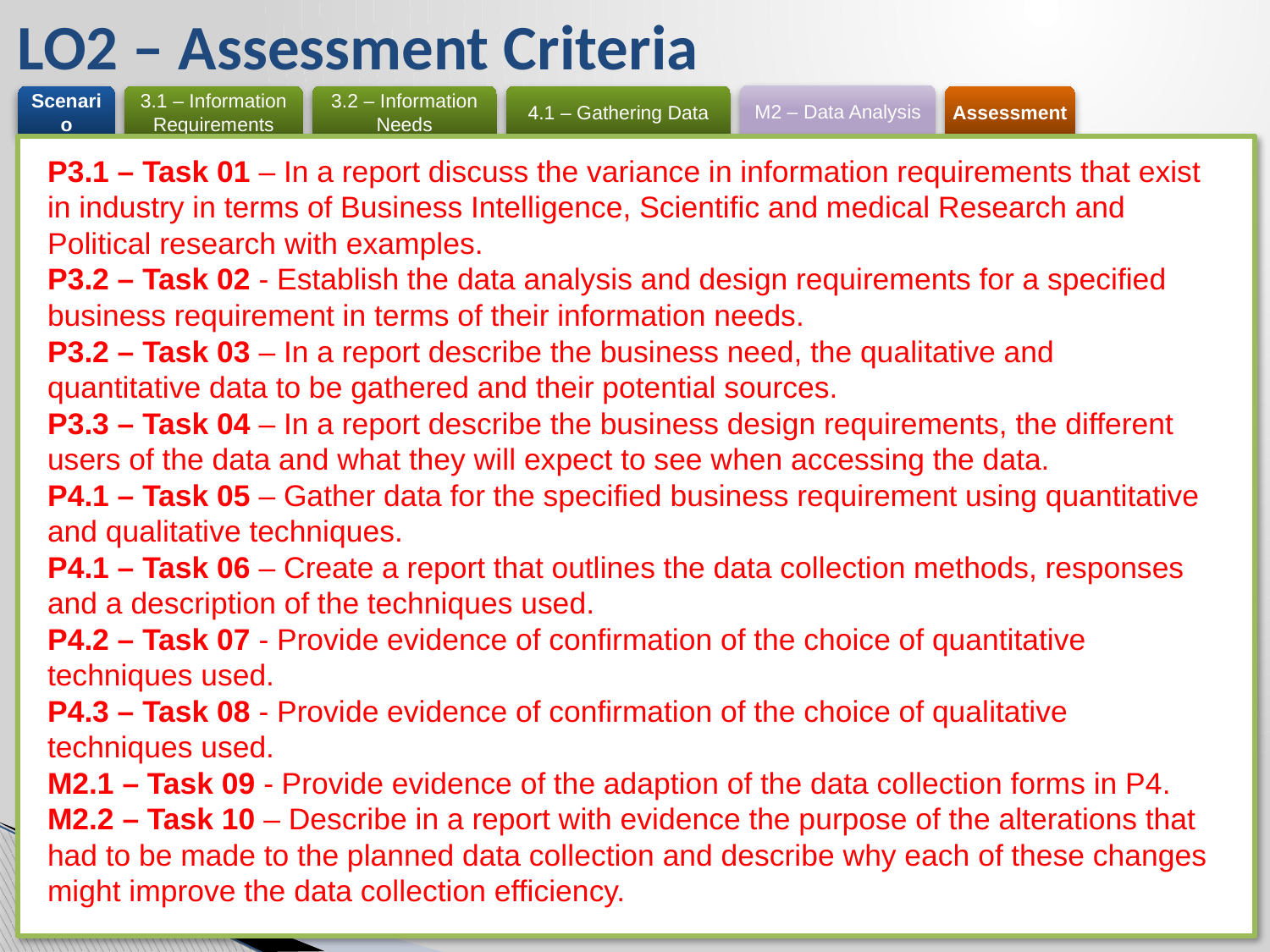

# LO2 – Assessment Criteria
P3.1 – Task 01 – In a report discuss the variance in information requirements that exist in industry in terms of Business Intelligence, Scientific and medical Research and Political research with examples.
P3.2 – Task 02 - Establish the data analysis and design requirements for a specified business requirement in terms of their information needs.
P3.2 – Task 03 – In a report describe the business need, the qualitative and quantitative data to be gathered and their potential sources.
P3.3 – Task 04 – In a report describe the business design requirements, the different users of the data and what they will expect to see when accessing the data.
P4.1 – Task 05 – Gather data for the specified business requirement using quantitative and qualitative techniques.
P4.1 – Task 06 – Create a report that outlines the data collection methods, responses and a description of the techniques used.
P4.2 – Task 07 - Provide evidence of confirmation of the choice of quantitative techniques used.
P4.3 – Task 08 - Provide evidence of confirmation of the choice of qualitative techniques used.
M2.1 – Task 09 - Provide evidence of the adaption of the data collection forms in P4.
M2.2 – Task 10 – Describe in a report with evidence the purpose of the alterations that had to be made to the planned data collection and describe why each of these changes might improve the data collection efficiency.